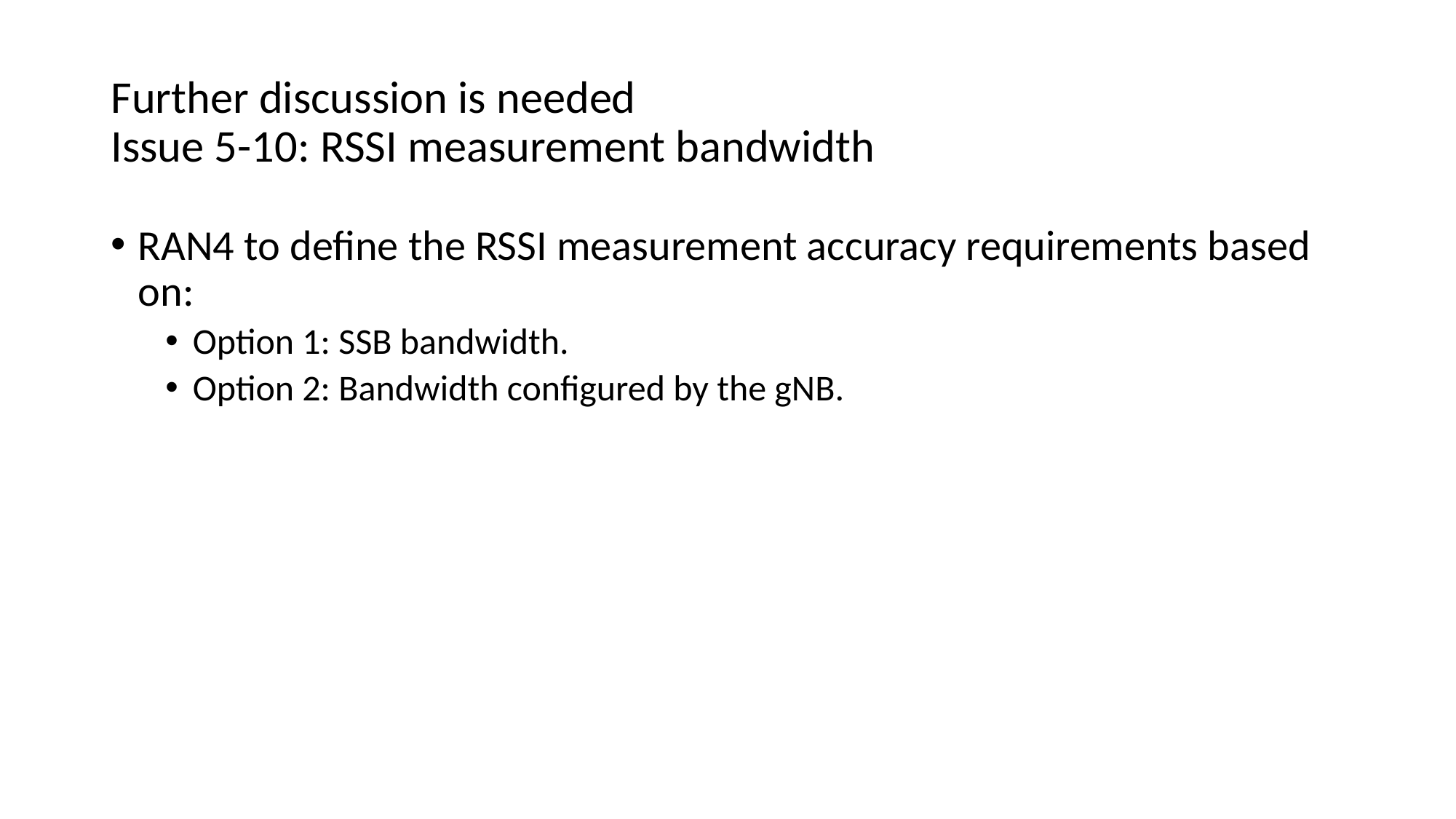

# Further discussion is needed Issue 5-10: RSSI measurement bandwidth
RAN4 to define the RSSI measurement accuracy requirements based on:
Option 1: SSB bandwidth.
Option 2: Bandwidth configured by the gNB.